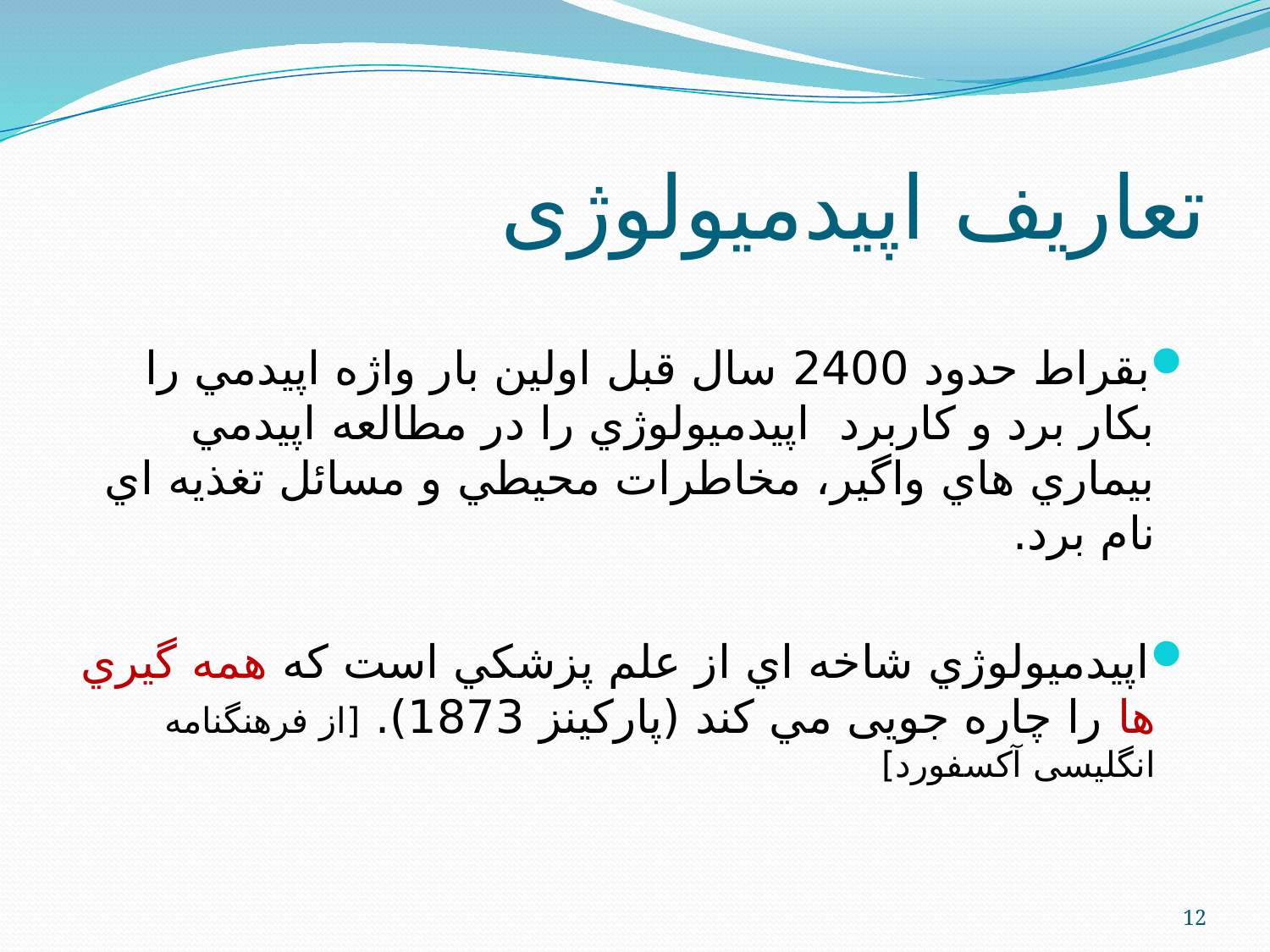

# تعاریف اپیدمیولوژی

بقراط حدود 2400 سال قبل اولين بار واژه اپيدمي را بكار برد و كاربرد  اپيدميولوژي را در مطالعه اپيدمي بيماري هاي واگير‏، مخاطرات محيطي و مسائل تغذيه اي نام برد.

اپيدميولوژي شاخه اي از علم پزشكي است كه همه گيري ها را چاره جویی مي كند (پاركينز 1873). [از فرهنگنامه انگلیسی آکسفورد]

12